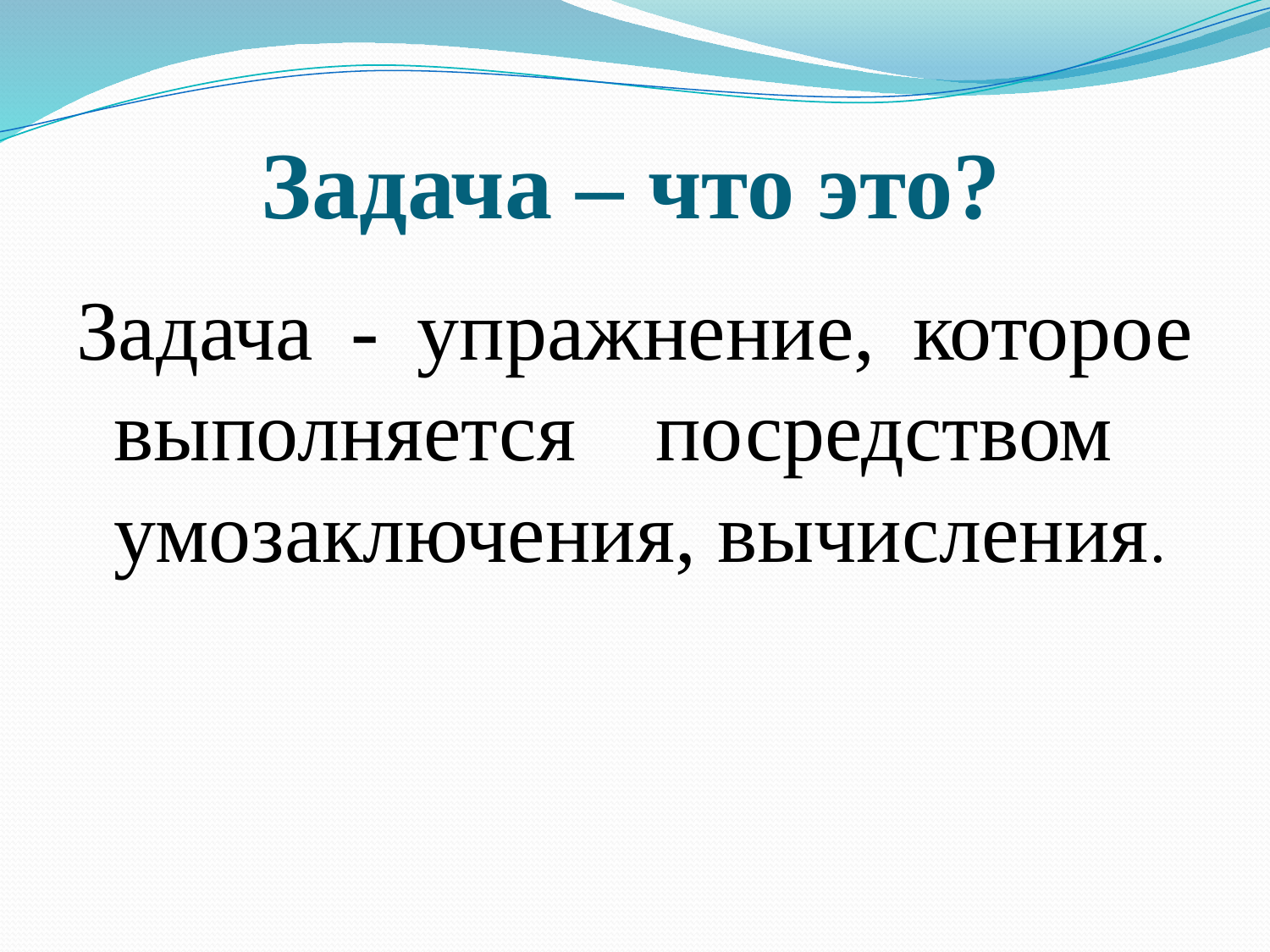

# Задача – что это?
Задача - упражнение, которое выполняется посредством  умозаключения, вычисления.